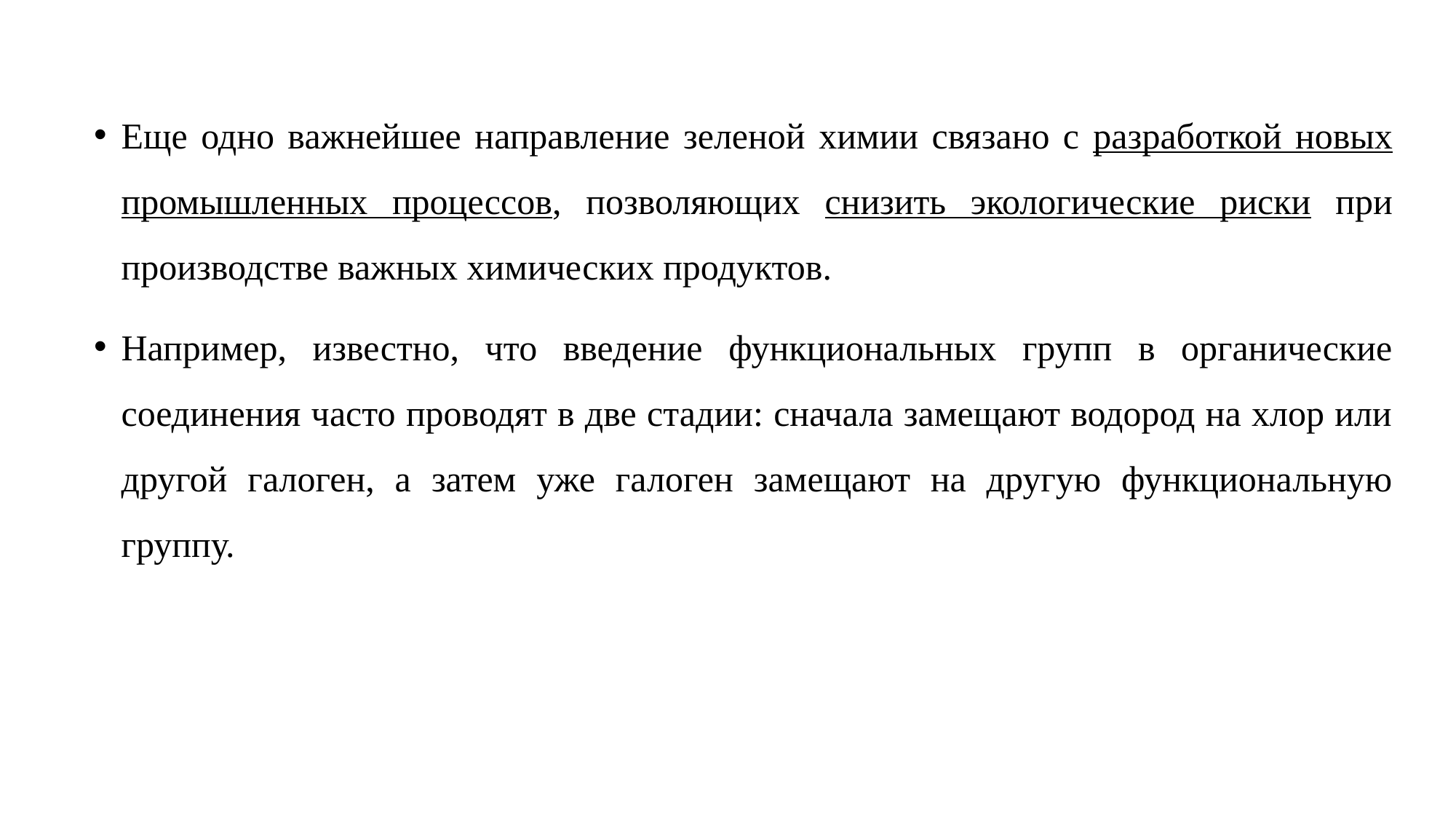

Еще одно важнейшее направление зеленой химии связано с разработкой новых промышленных процессов, позволяющих снизить экологические риски при производстве важных химических продуктов.
Например, известно, что введение функциональных групп в органические соединения часто проводят в две стадии: сначала замещают водород на хлор или другой галоген, а затем уже галоген замещают на другую функциональную группу.